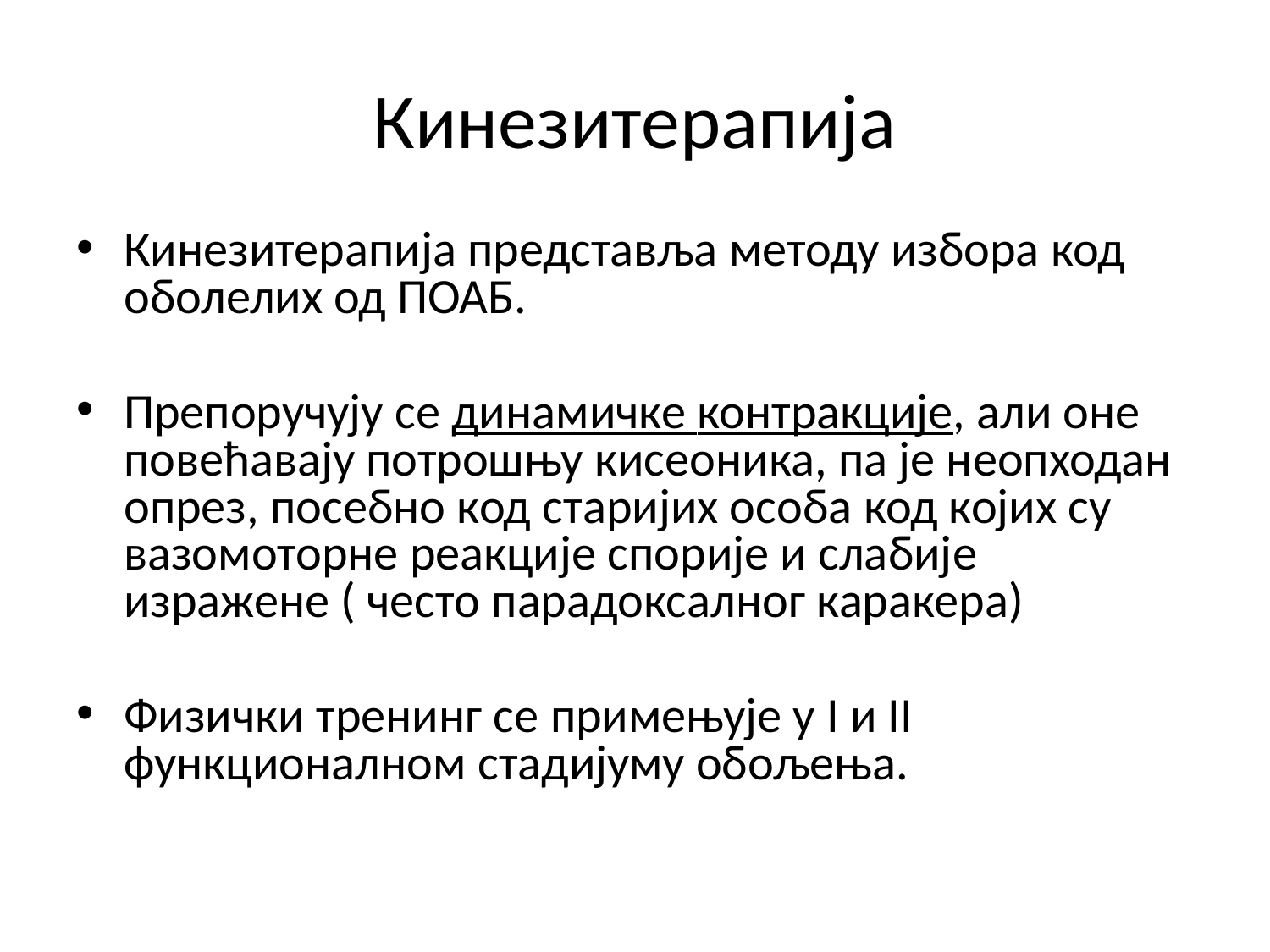

# Кинезитерапија
Кинезитерапија представља методу избора код оболелих од ПОАБ.

Препоручују се динамичке контракције, али оне повећавају потрошњу кисеоника, па је неопходан опрез, посебно код старијих особа код којих су вазомоторне реакције спорије и слабије изражене ( често парадоксалног каракера)

Физички тренинг се примењује у I и II функционалном стадијуму обољења.